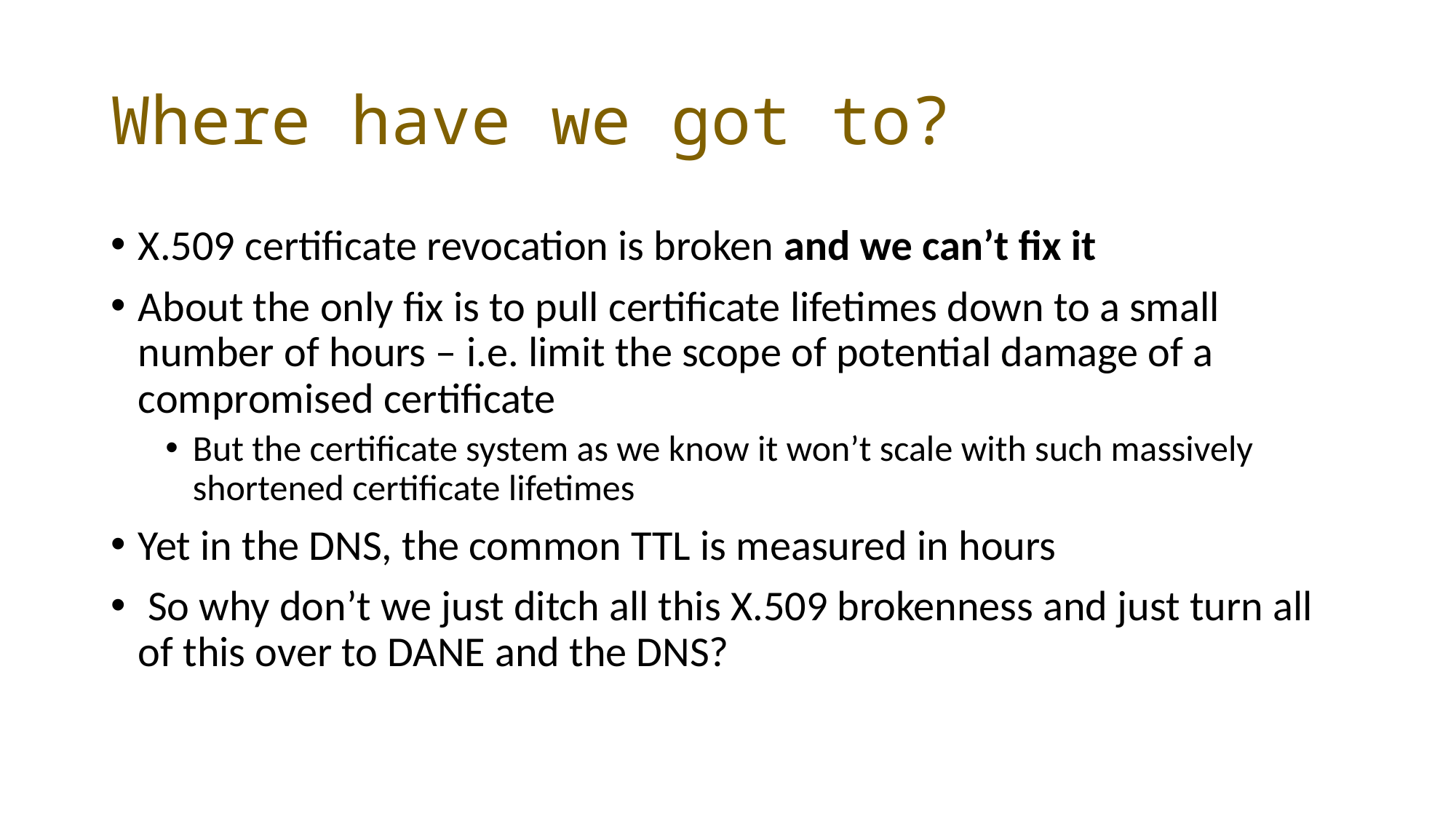

# Where have we got to?
X.509 certificate revocation is broken and we can’t fix it
About the only fix is to pull certificate lifetimes down to a small number of hours – i.e. limit the scope of potential damage of a compromised certificate
But the certificate system as we know it won’t scale with such massively shortened certificate lifetimes
Yet in the DNS, the common TTL is measured in hours
 So why don’t we just ditch all this X.509 brokenness and just turn all of this over to DANE and the DNS?